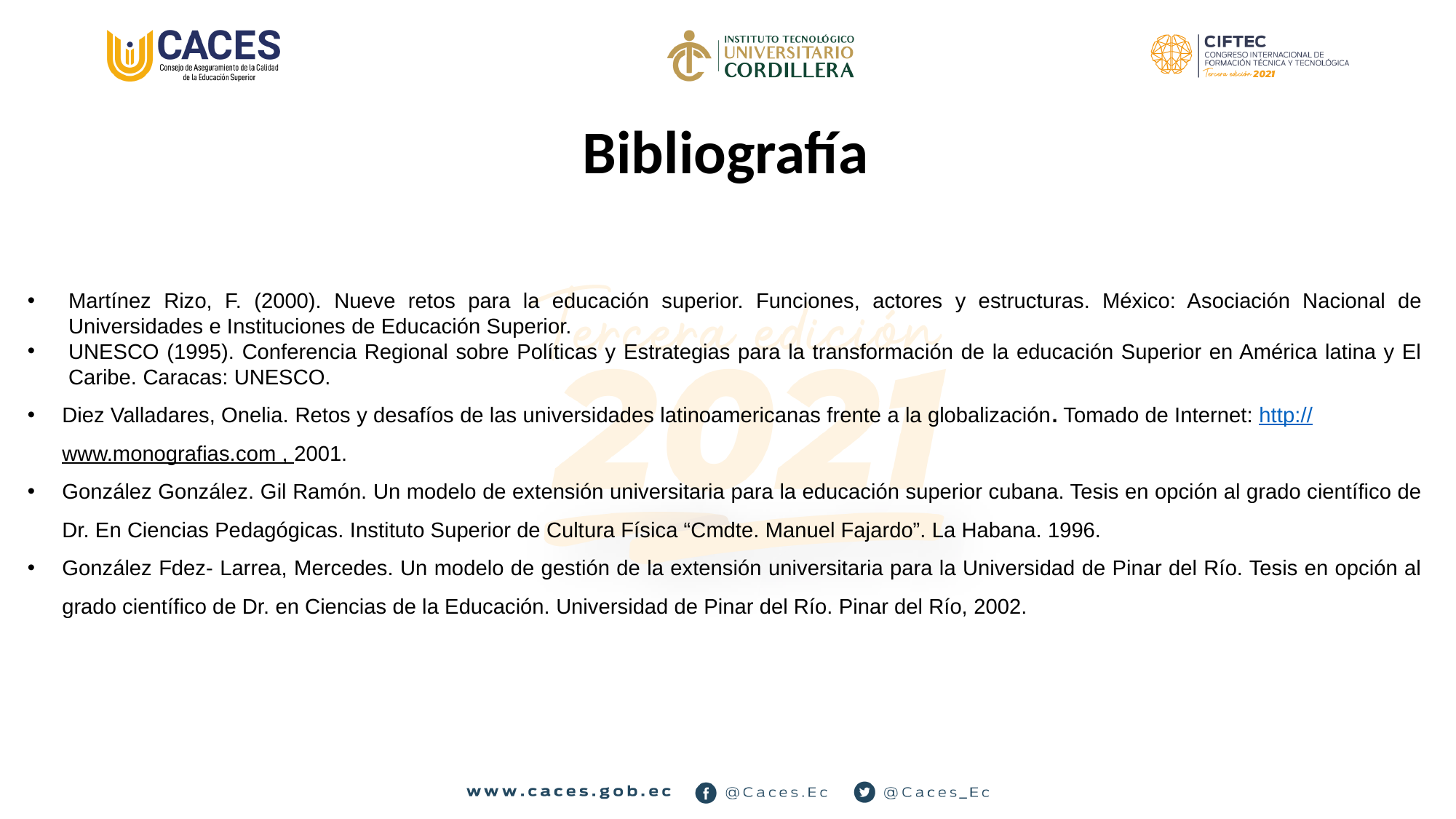

Bibliografía
Martínez Rizo, F. (2000). Nueve retos para la educación superior. Funciones, actores y estructuras. México: Asociación Nacional de Universidades e Instituciones de Educación Superior.
UNESCO (1995). Conferencia Regional sobre Políticas y Estrategias para la transformación de la educación Superior en América latina y El Caribe. Caracas: UNESCO.
Diez Valladares, Onelia. Retos y desafíos de las universidades latinoamericanas frente a la globalización. Tomado de Internet: http://www.monografias.com , 2001.
González González. Gil Ramón. Un modelo de extensión universitaria para la educación superior cubana. Tesis en opción al grado científico de Dr. En Ciencias Pedagógicas. Instituto Superior de Cultura Física “Cmdte. Manuel Fajardo”. La Habana. 1996.
González Fdez- Larrea, Mercedes. Un modelo de gestión de la extensión universitaria para la Universidad de Pinar del Río. Tesis en opción al grado científico de Dr. en Ciencias de la Educación. Universidad de Pinar del Río. Pinar del Río, 2002.